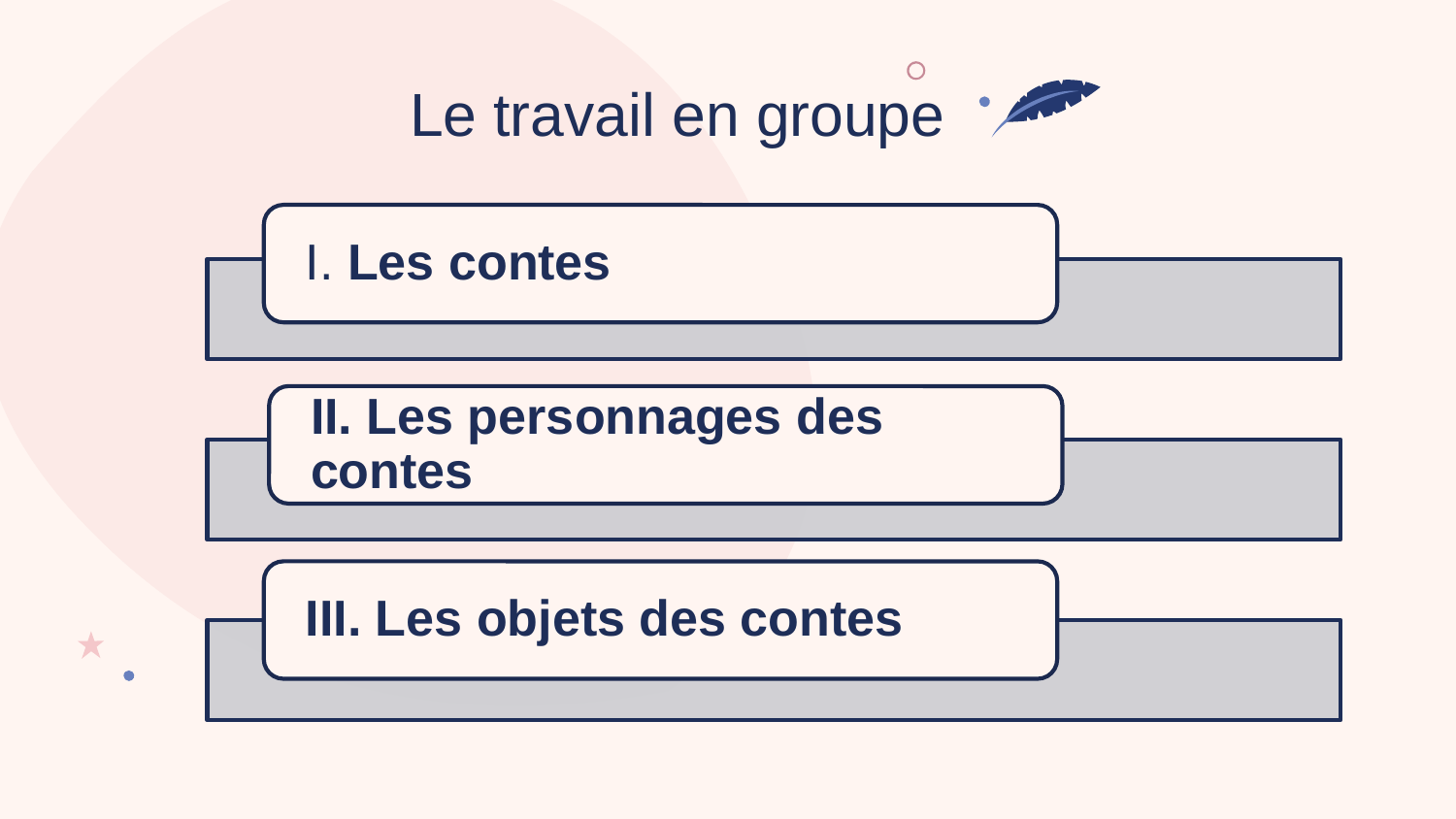

# Le travail en groupe

I. Les contes
II. Les personnages des contes
III. Les objets des contes